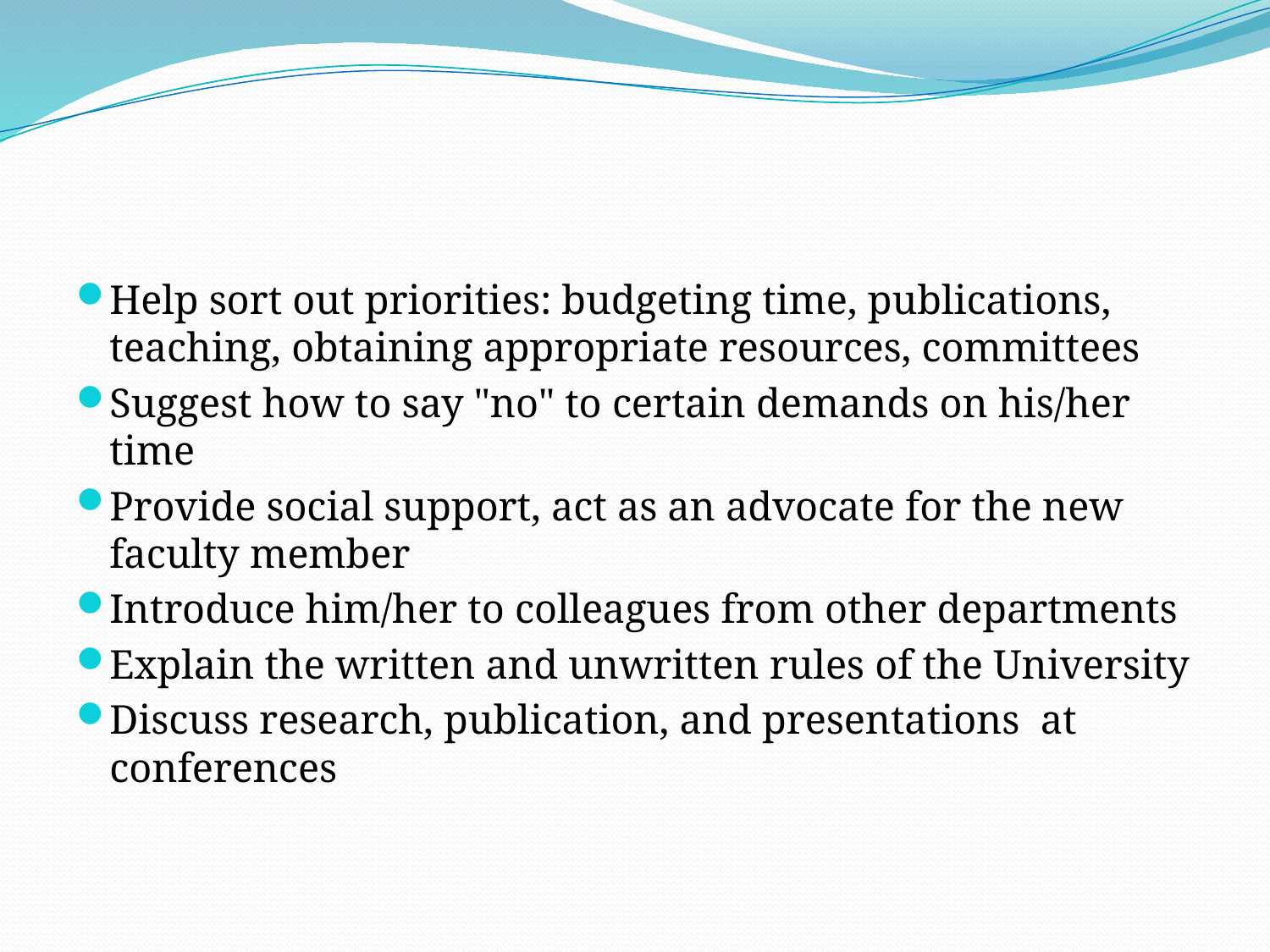

#
Help sort out priorities: budgeting time, publications, teaching, obtaining appropriate resources, committees
Suggest how to say "no" to certain demands on his/her time
Provide social support, act as an advocate for the new faculty member
Introduce him/her to colleagues from other departments
Explain the written and unwritten rules of the University
Discuss research, publication, and presentations  at conferences